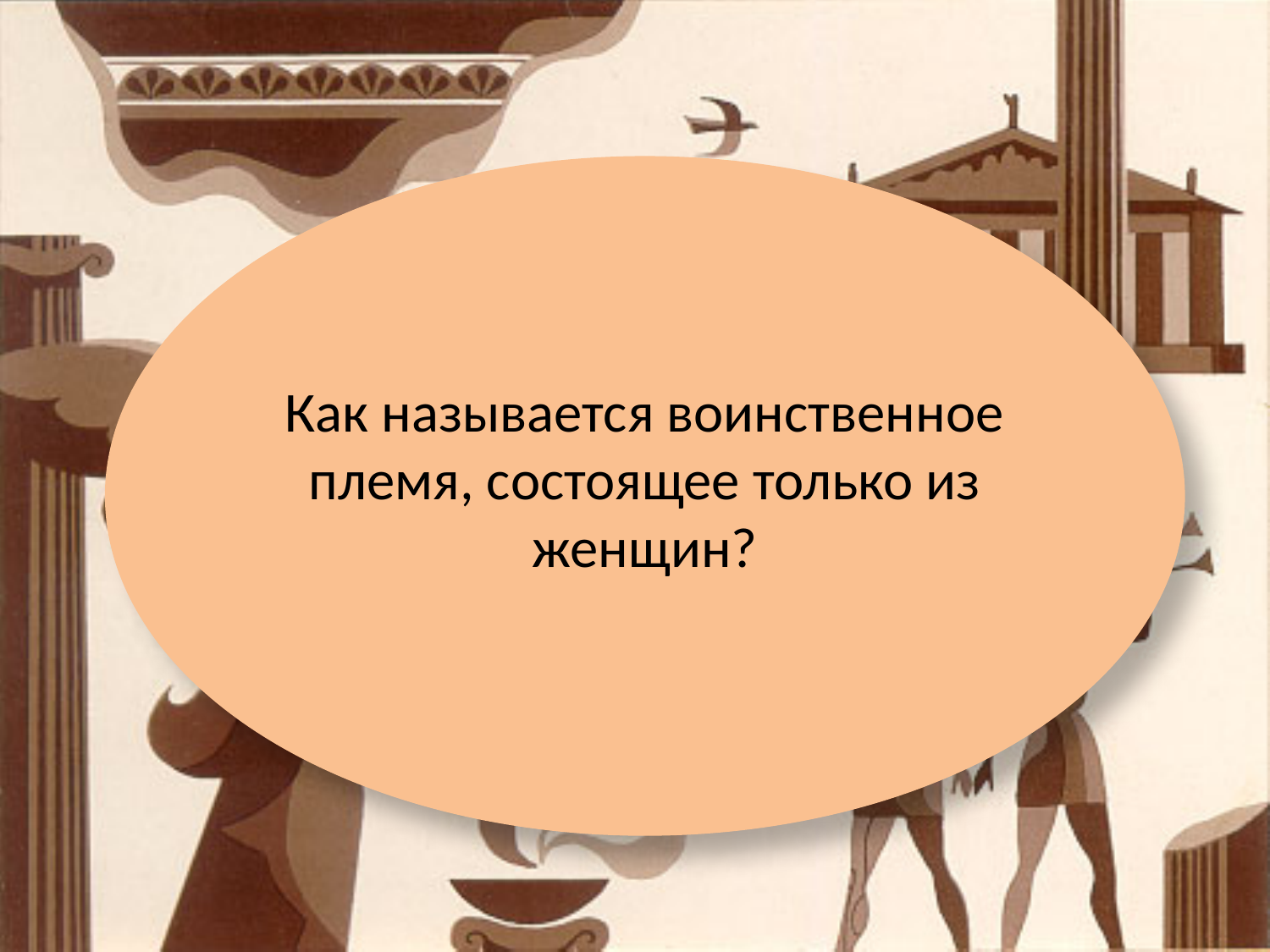

Как называется воинственное племя, состоящее только из женщин?